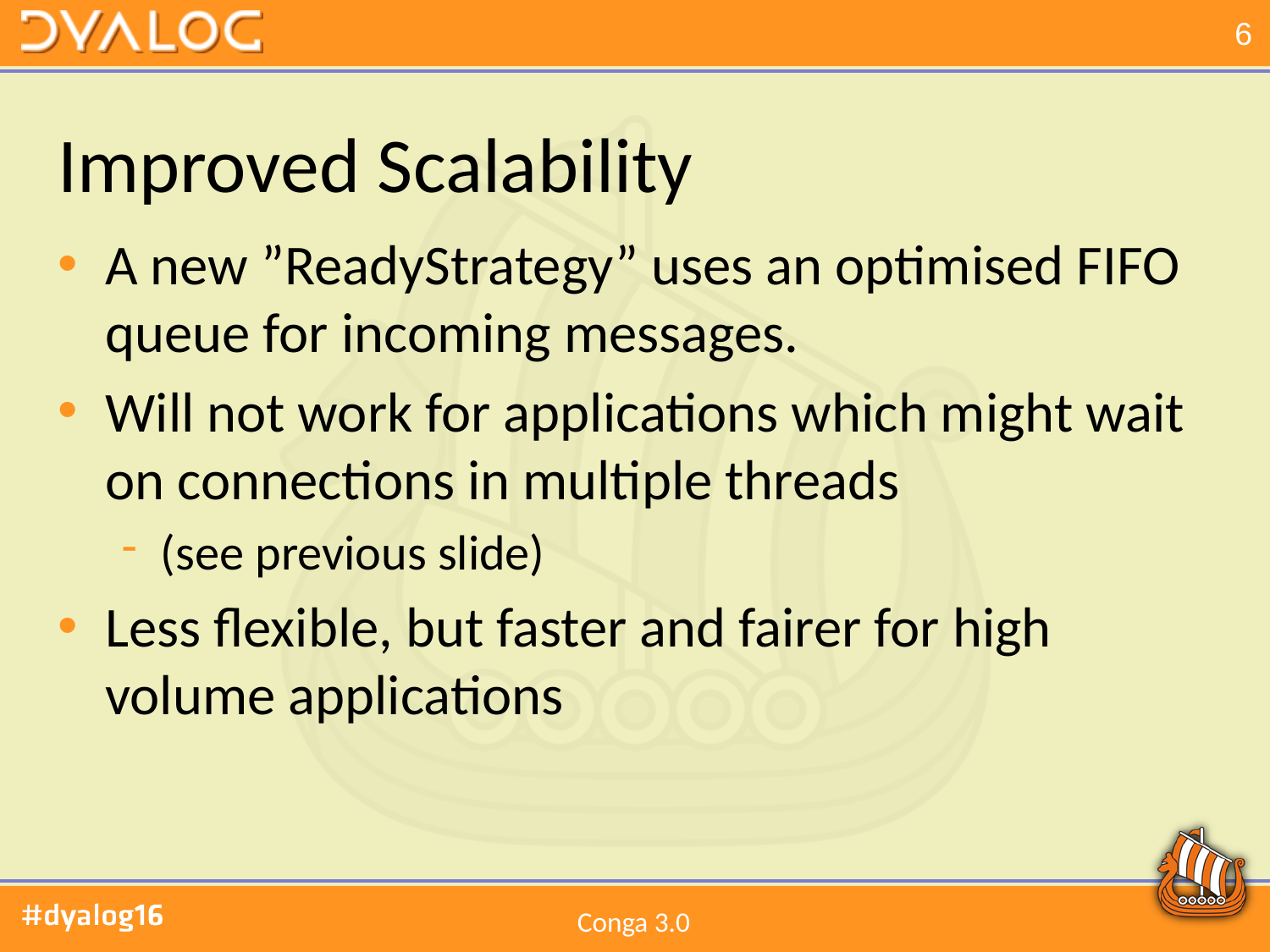

# Improved Scalability
A new ”ReadyStrategy” uses an optimised FIFO queue for incoming messages.
Will not work for applications which might wait on connections in multiple threads
(see previous slide)
Less flexible, but faster and fairer for high volume applications

Conga 3.0